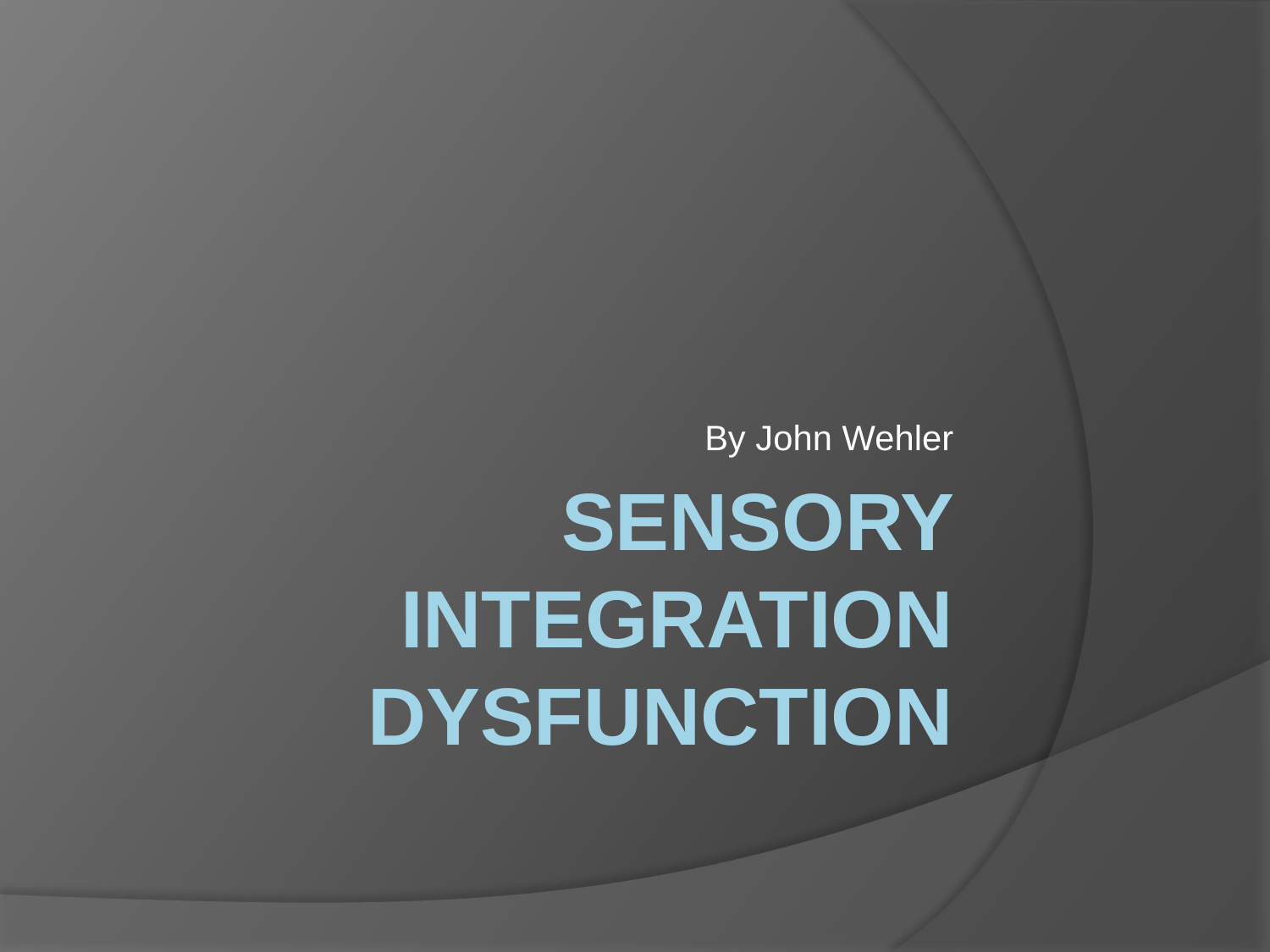

By John Wehler
# Sensory Integration Dysfunction